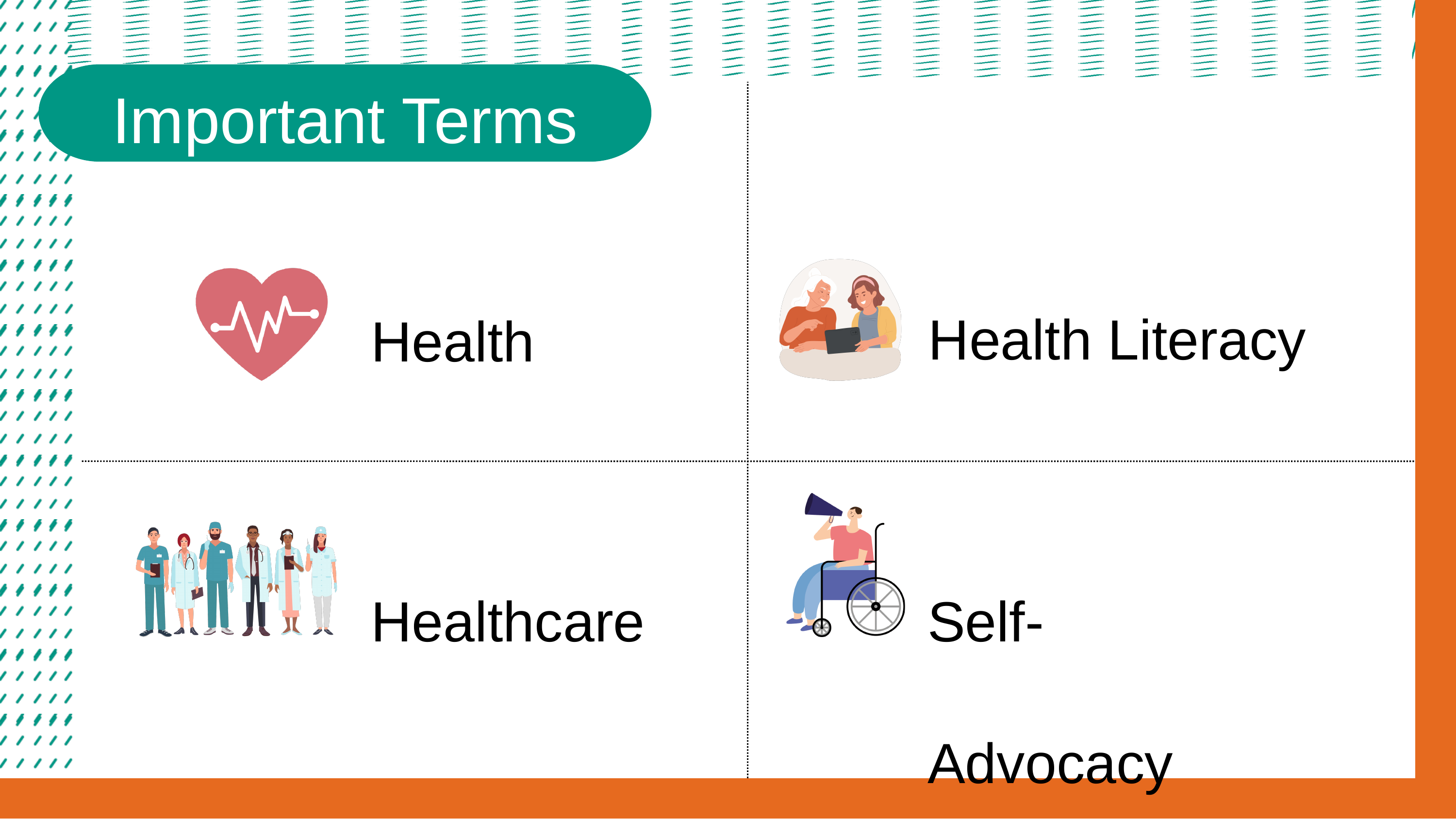

Important Terms

Health Literacy
Health

Healthcare
Self-Advocacy